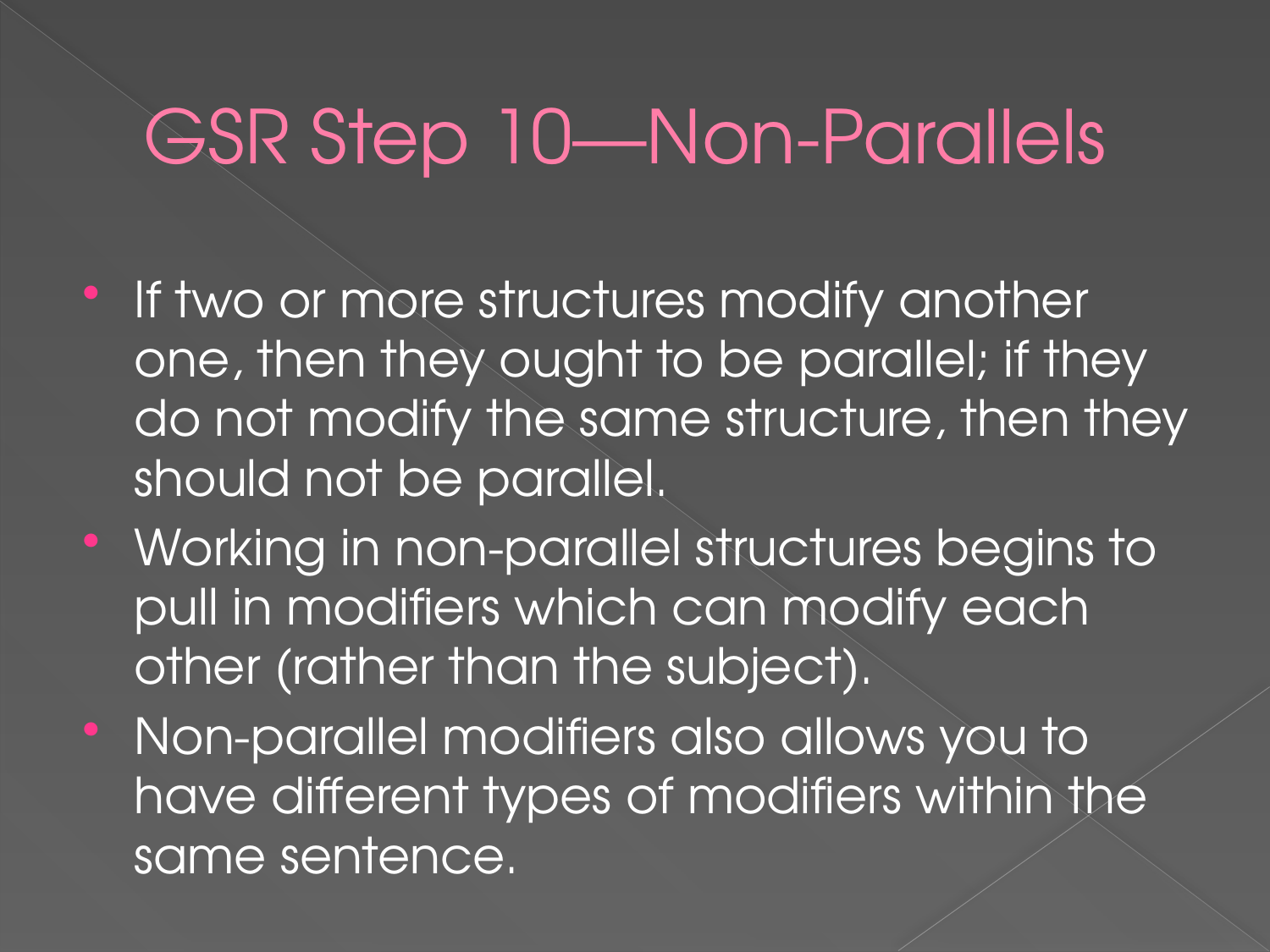

# GSR Step 10—Non-Parallels
If two or more structures modify another one, then they ought to be parallel; if they do not modify the same structure, then they should not be parallel.
Working in non-parallel structures begins to pull in modifiers which can modify each other (rather than the subject).
Non-parallel modifiers also allows you to have different types of modifiers within the same sentence.